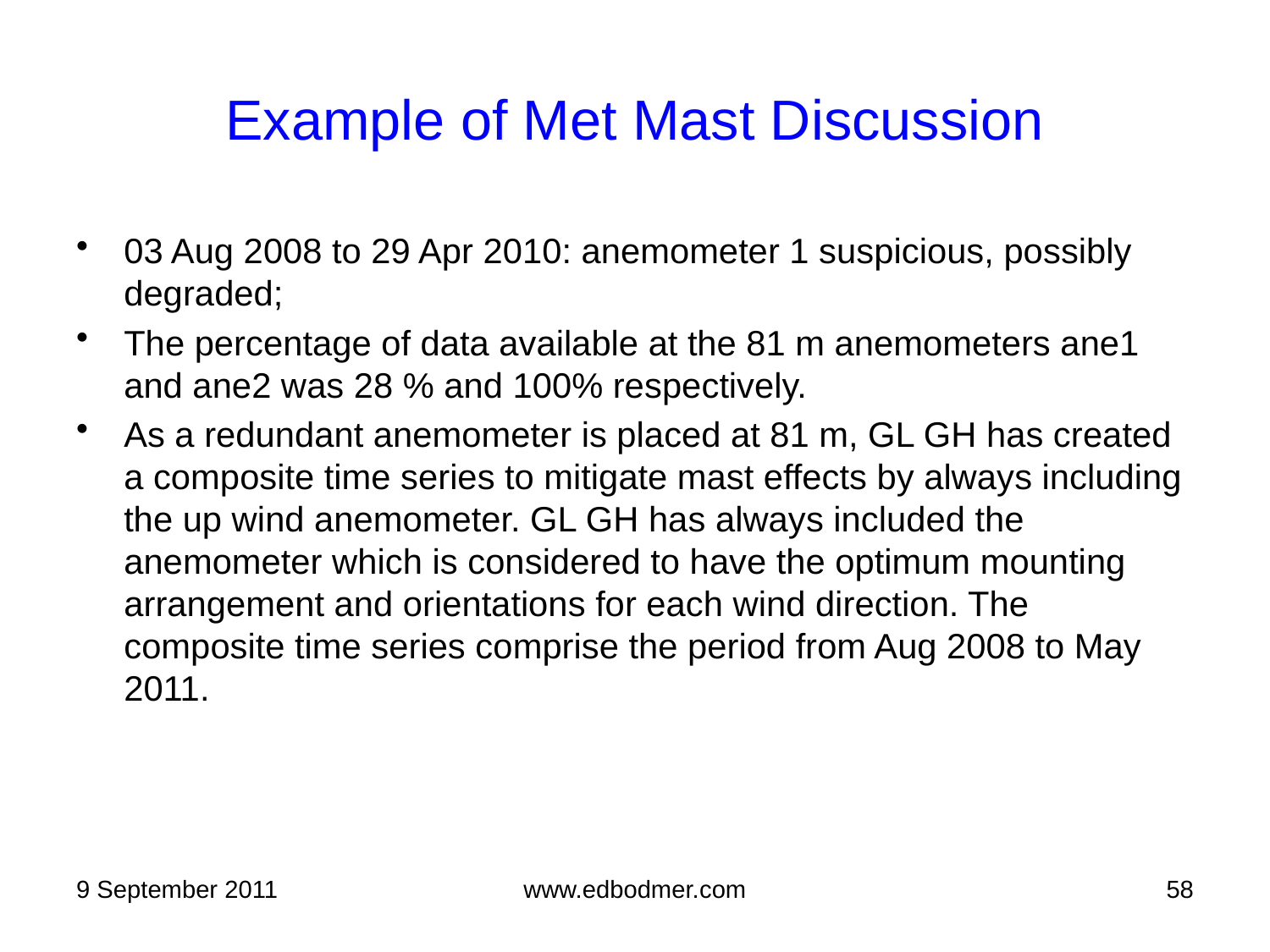

# Example of Met Mast Discussion
03 Aug 2008 to 29 Apr 2010: anemometer 1 suspicious, possibly degraded;
The percentage of data available at the 81 m anemometers ane1 and ane2 was 28 % and 100% respectively.
As a redundant anemometer is placed at 81 m, GL GH has created a composite time series to mitigate mast effects by always including the up wind anemometer. GL GH has always included the anemometer which is considered to have the optimum mounting arrangement and orientations for each wind direction. The composite time series comprise the period from Aug 2008 to May 2011.
9 September 2011
www.edbodmer.com
58